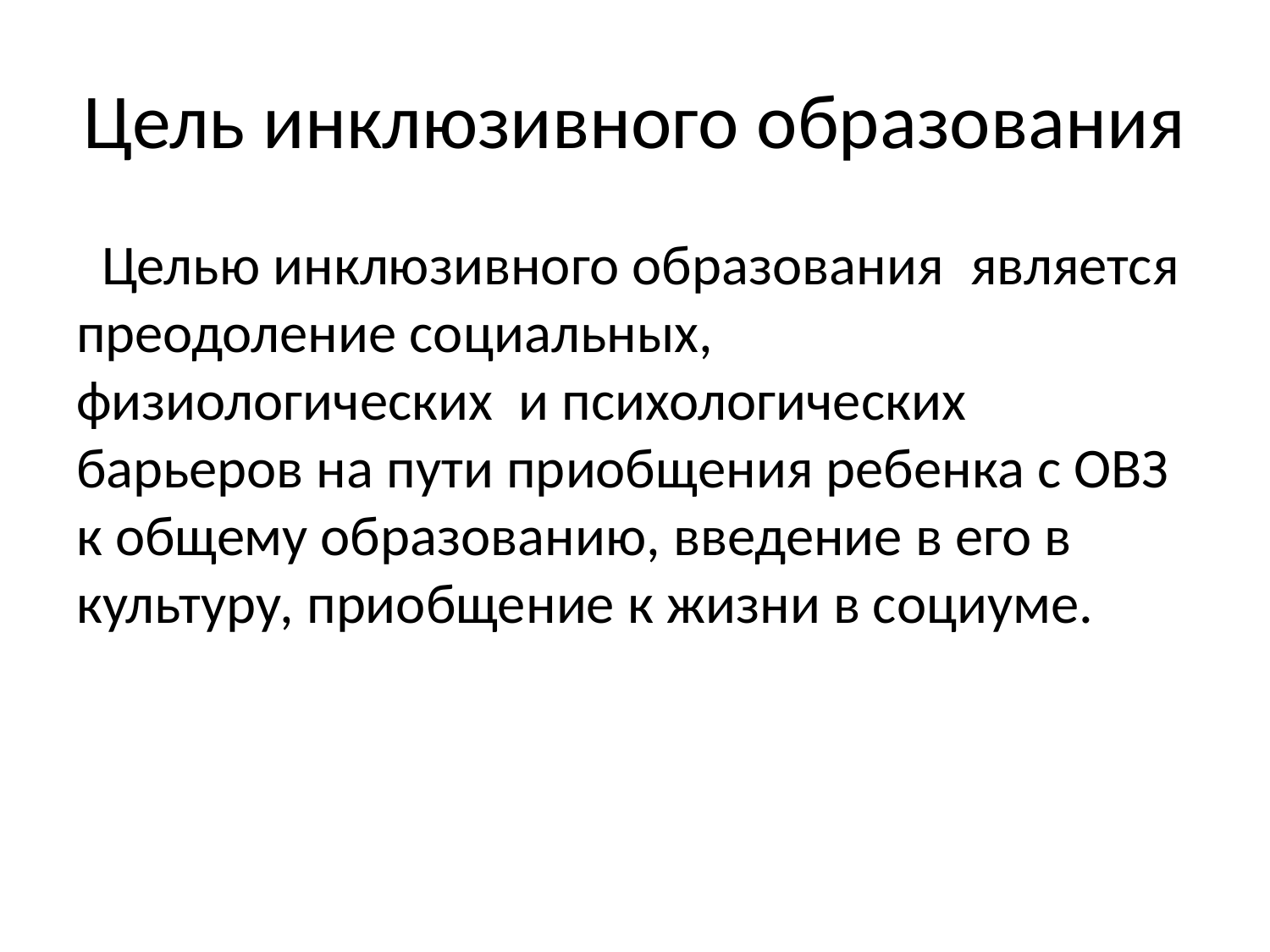

# Цель инклюзивного образования
  Целью инклюзивного образования  является преодоление социальных, физиологических  и психологических барьеров на пути приобщения ребенка с ОВЗ к общему образованию, введение в его в культуру, приобщение к жизни в социуме.